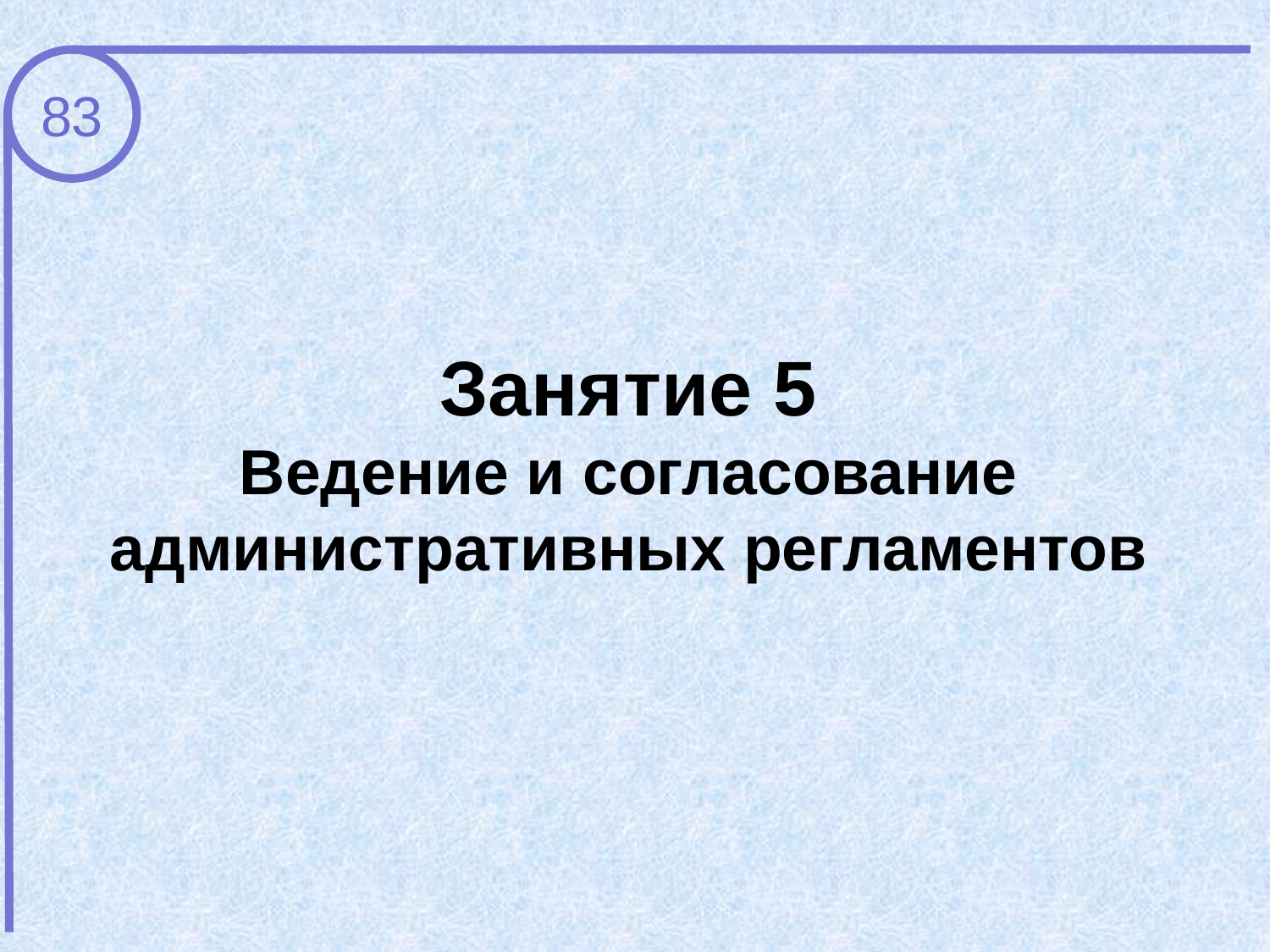

83
Занятие 5
Ведение и согласование административных регламентов